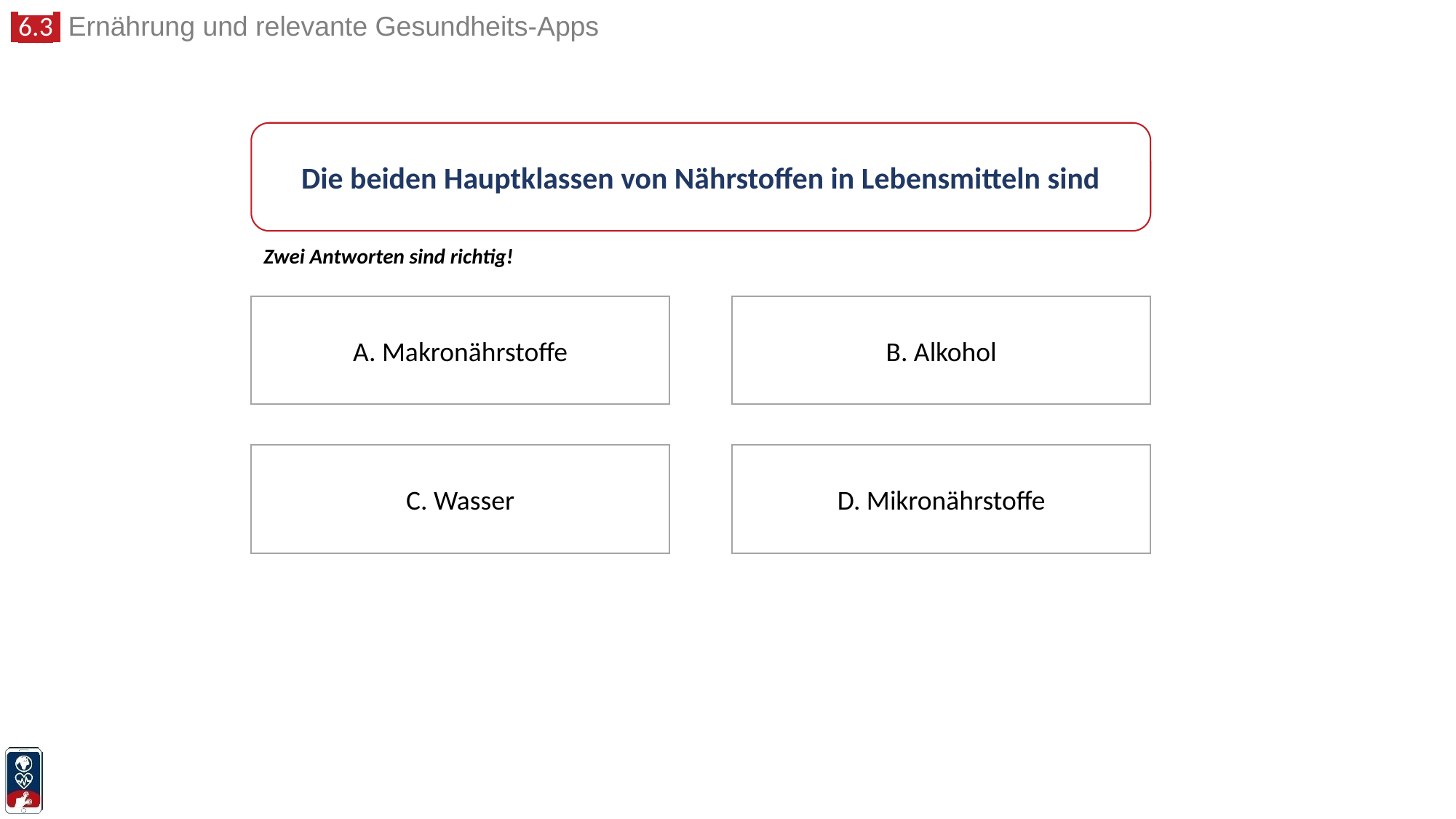

Die beiden Hauptklassen von Nährstoffen in Lebensmitteln sind
Zwei Antworten sind richtig!
B. Alkohol
A. Makronährstoffe
D. Mikronährstoffe
C. Wasser